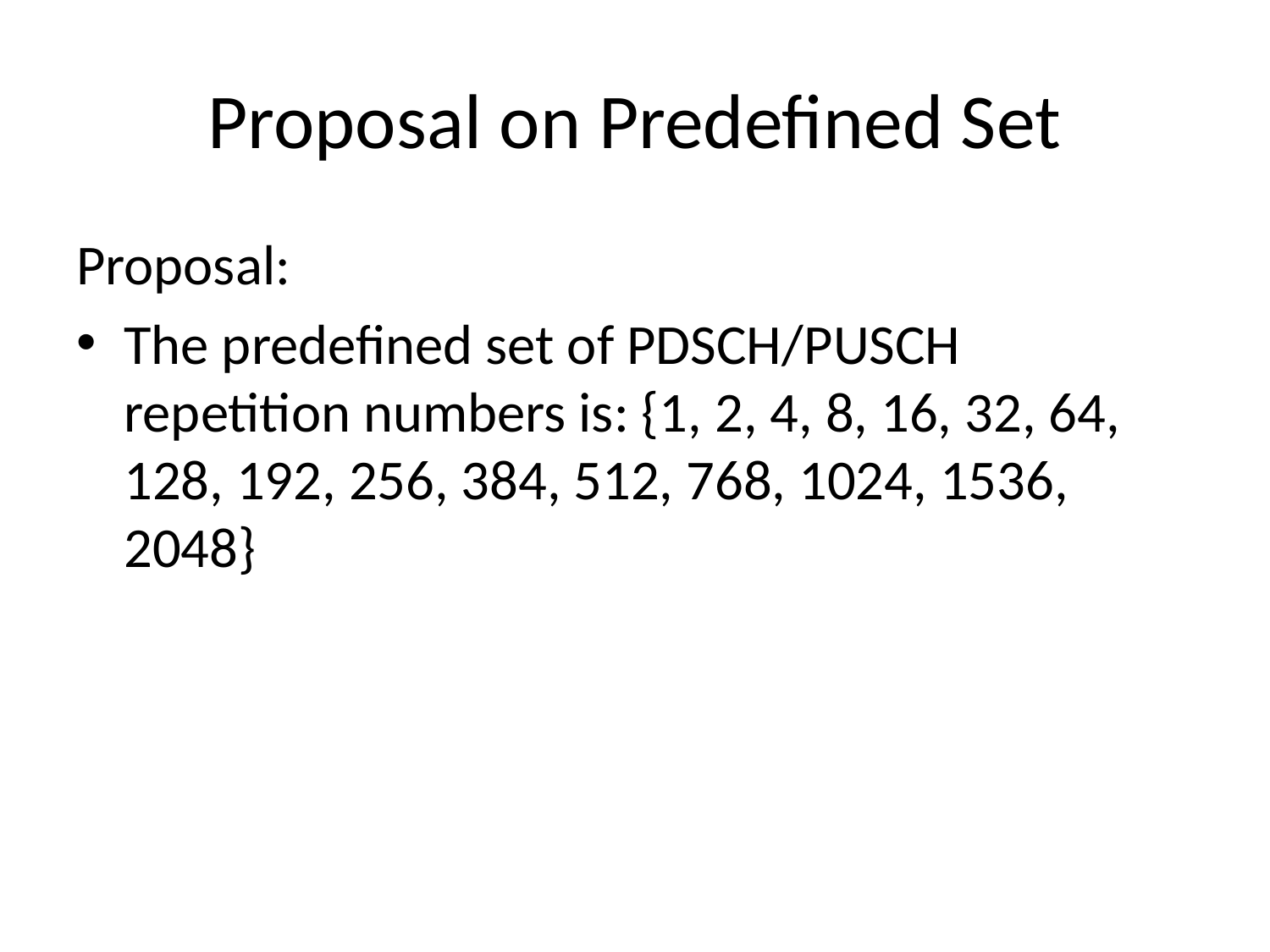

# Proposal on Predefined Set
Proposal:
The predefined set of PDSCH/PUSCH repetition numbers is: {1, 2, 4, 8, 16, 32, 64, 128, 192, 256, 384, 512, 768, 1024, 1536, 2048}